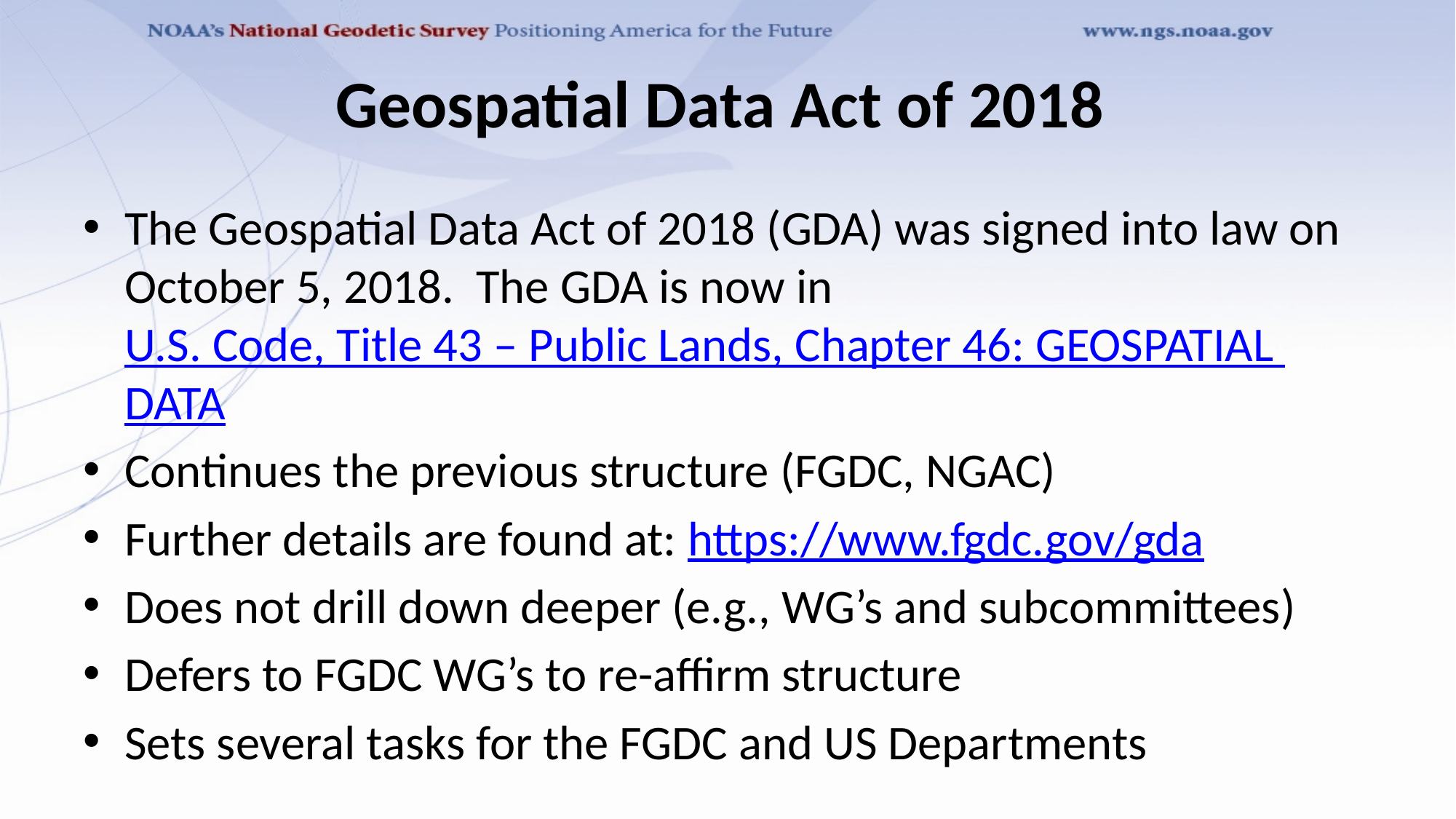

# Geospatial Data Act of 2018
The Geospatial Data Act of 2018 (GDA) was signed into law on October 5, 2018.  The GDA is now in U.S. Code, Title 43 – Public Lands, Chapter 46: GEOSPATIAL DATA
Continues the previous structure (FGDC, NGAC)
Further details are found at: https://www.fgdc.gov/gda
Does not drill down deeper (e.g., WG’s and subcommittees)
Defers to FGDC WG’s to re-affirm structure
Sets several tasks for the FGDC and US Departments